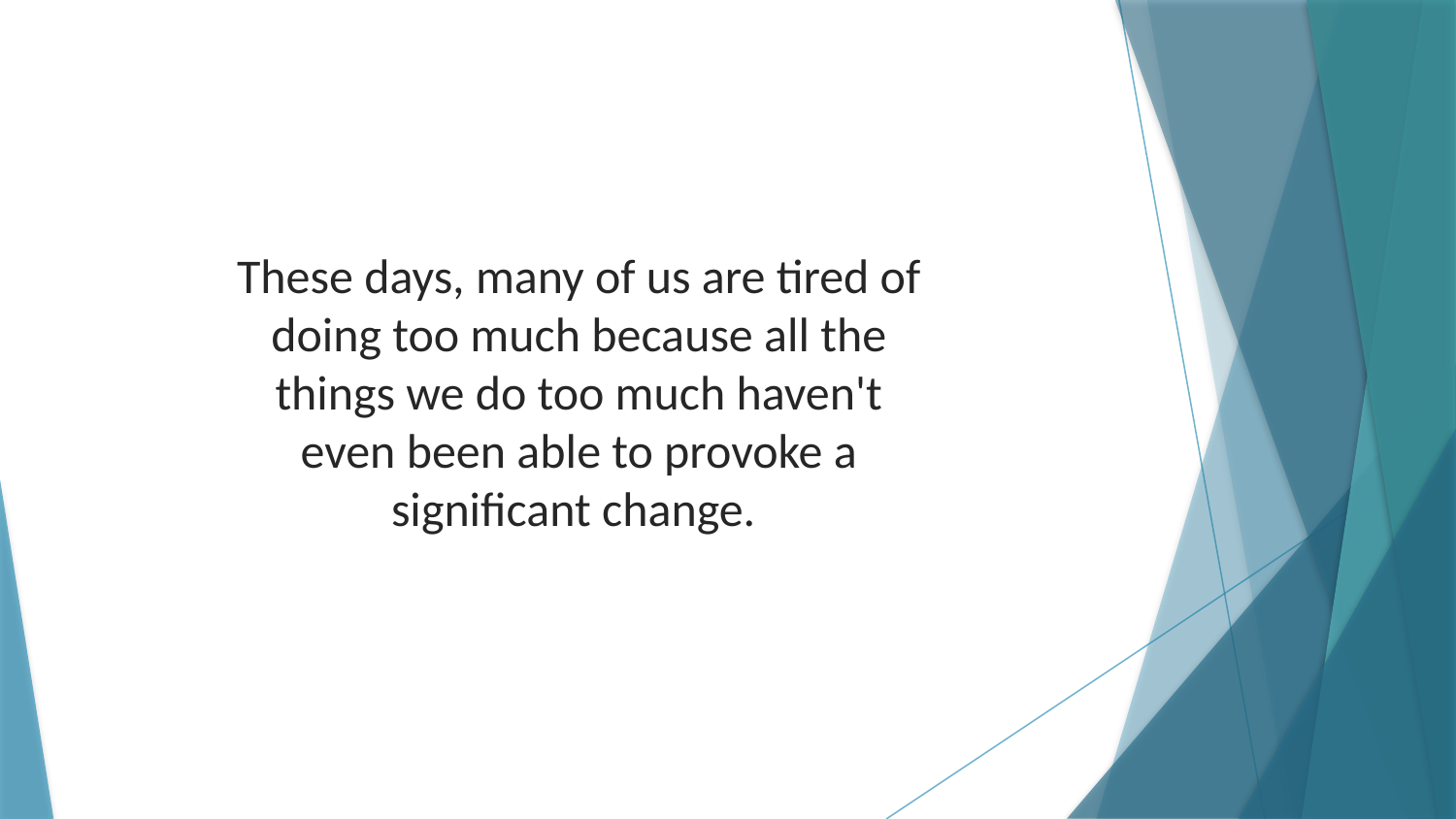

These days, many of us are tired of doing too much because all the things we do too much haven't even been able to provoke a significant change.